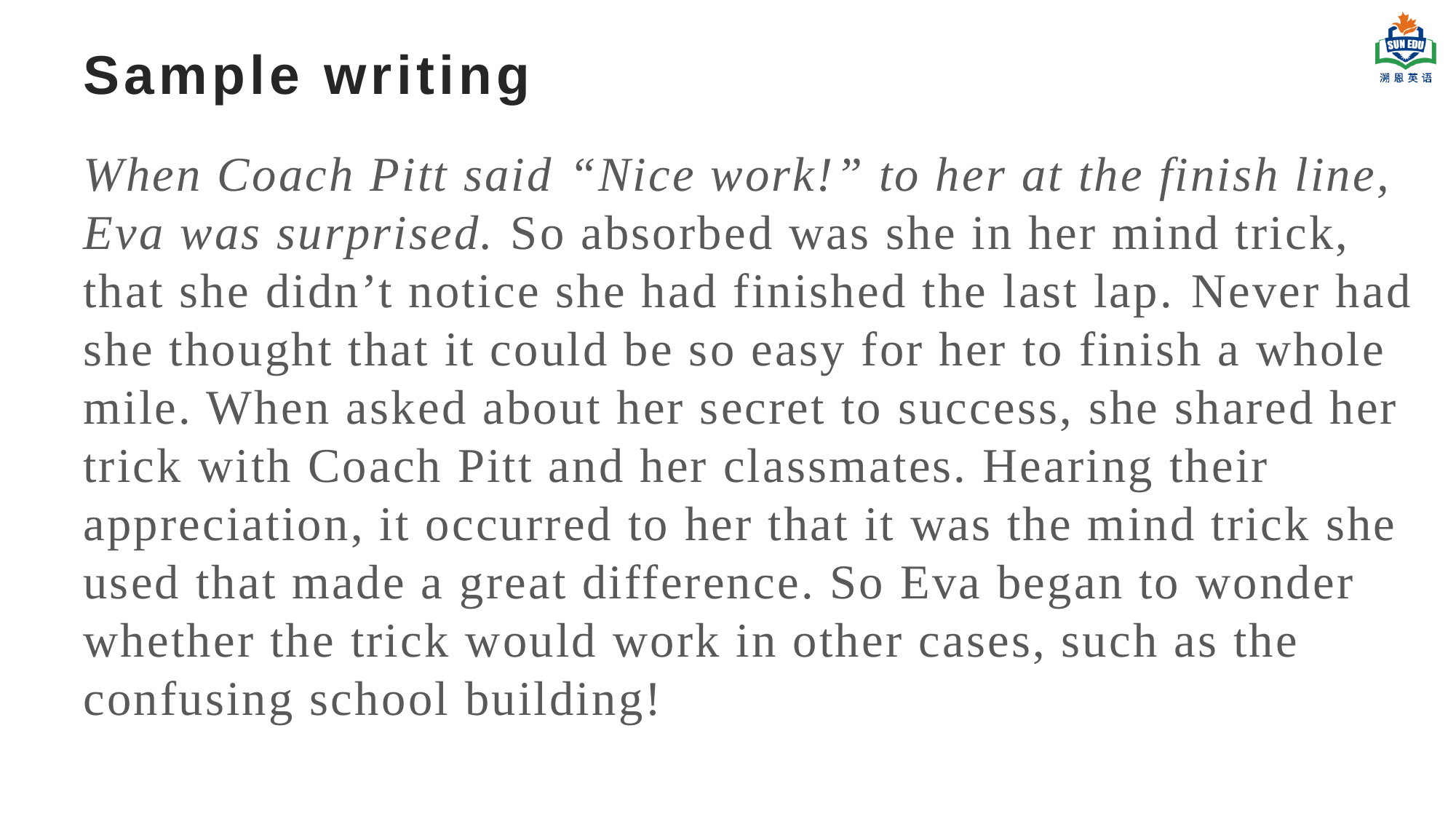

# Sample writing
When Coach Pitt said “Nice work!” to her at the finish line, Eva was surprised. So absorbed was she in her mind trick, that she didn’t notice she had finished the last lap. Never had she thought that it could be so easy for her to finish a whole mile. When asked about her secret to success, she shared her trick with Coach Pitt and her classmates. Hearing their appreciation, it occurred to her that it was the mind trick she used that made a great difference. So Eva began to wonder whether the trick would work in other cases, such as the confusing school building!